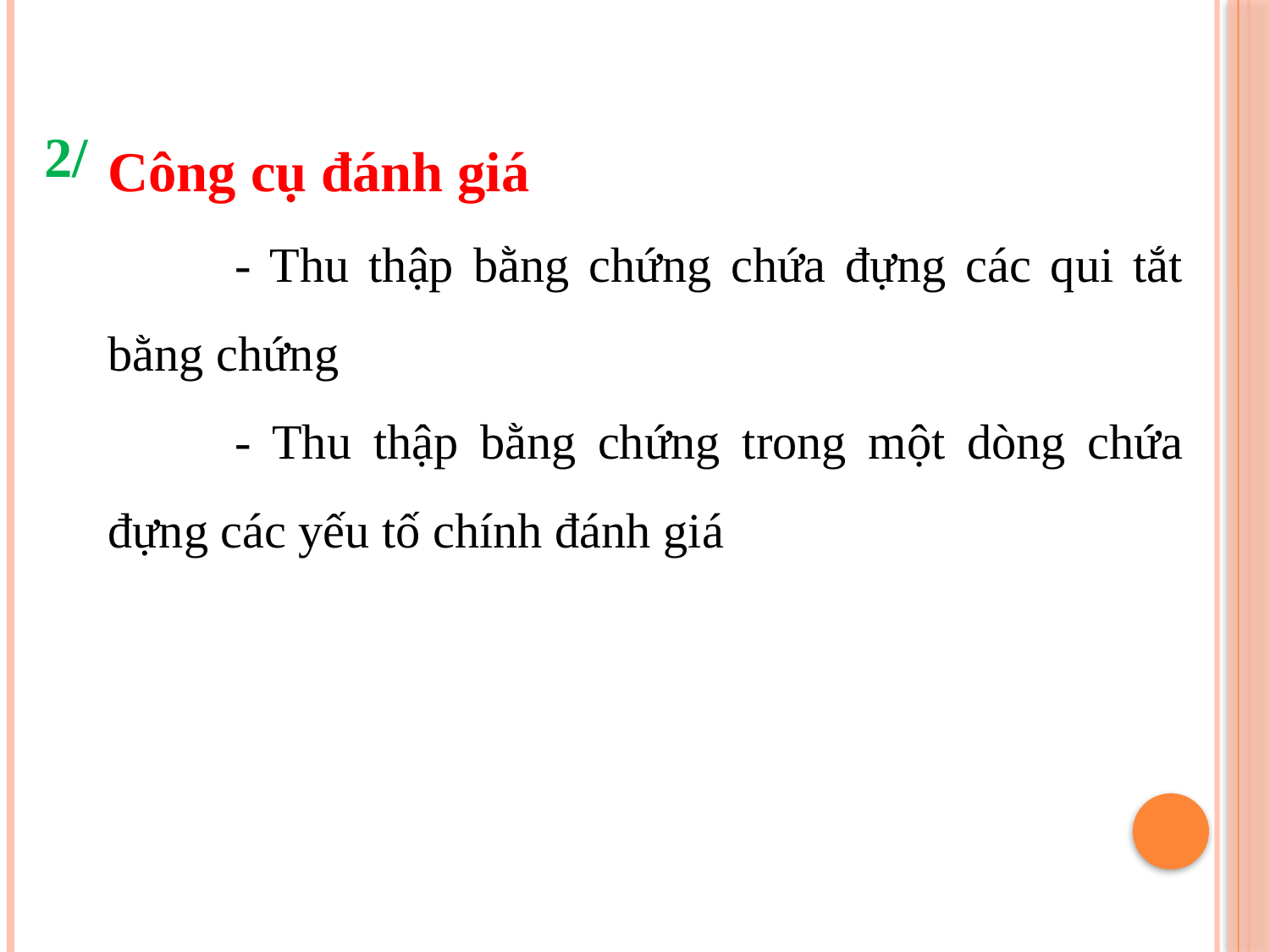

Công cụ đánh giá
	- Thu thập bằng chứng chứa đựng các qui tắt bằng chứng
	- Thu thập bằng chứng trong một dòng chứa đựng các yếu tố chính đánh giá
	2/